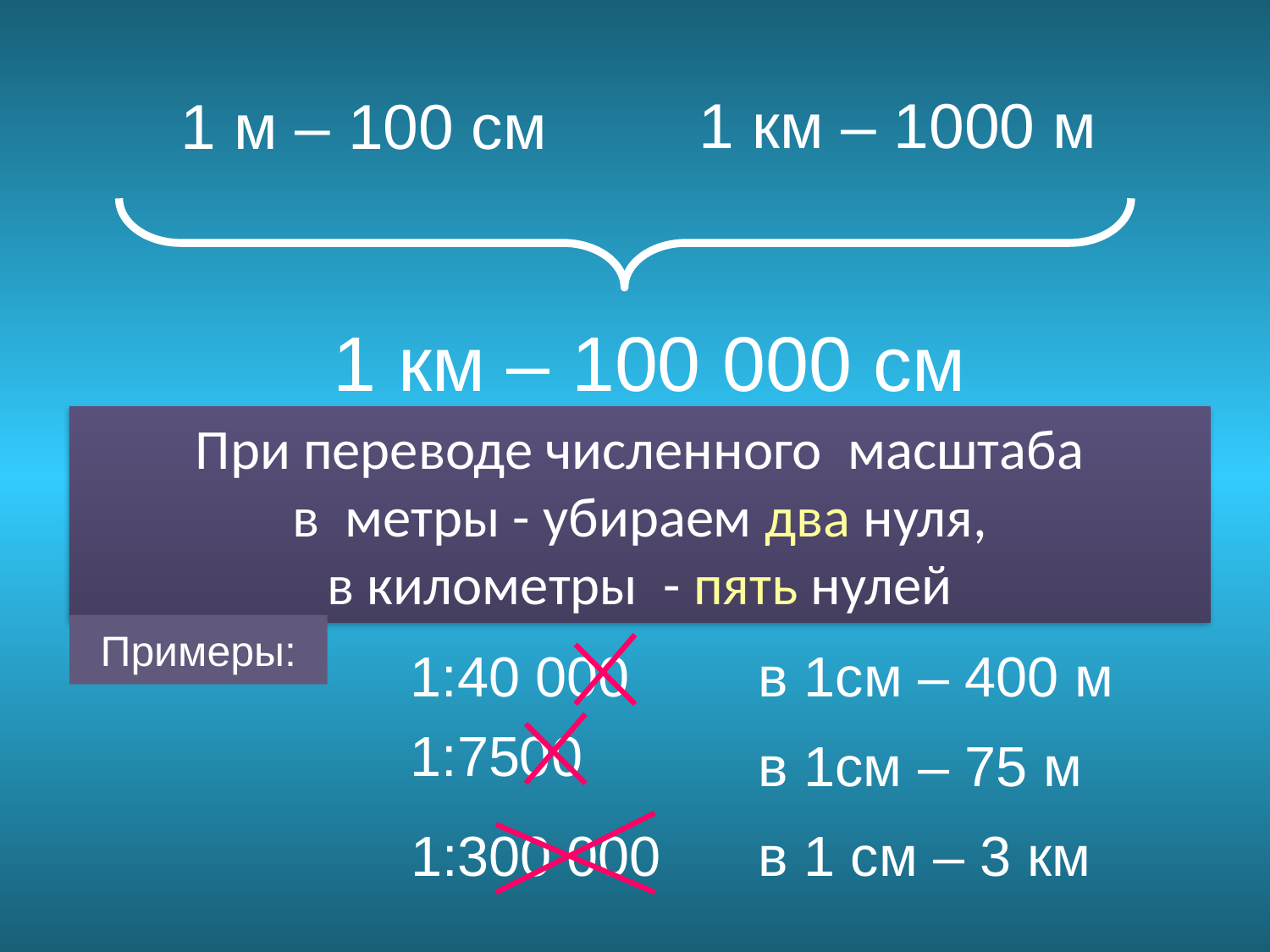

1 км – 1000 м
1 м – 100 см
1 км – 100 000 см
При переводе численного  масштаба
 в  метры - убираем два нуля,
в километры  - пять нулей
Примеры:
1:40 000
в 1см – 400 м
1:7500
в 1см – 75 м
1:300 000
в 1 см – 3 км